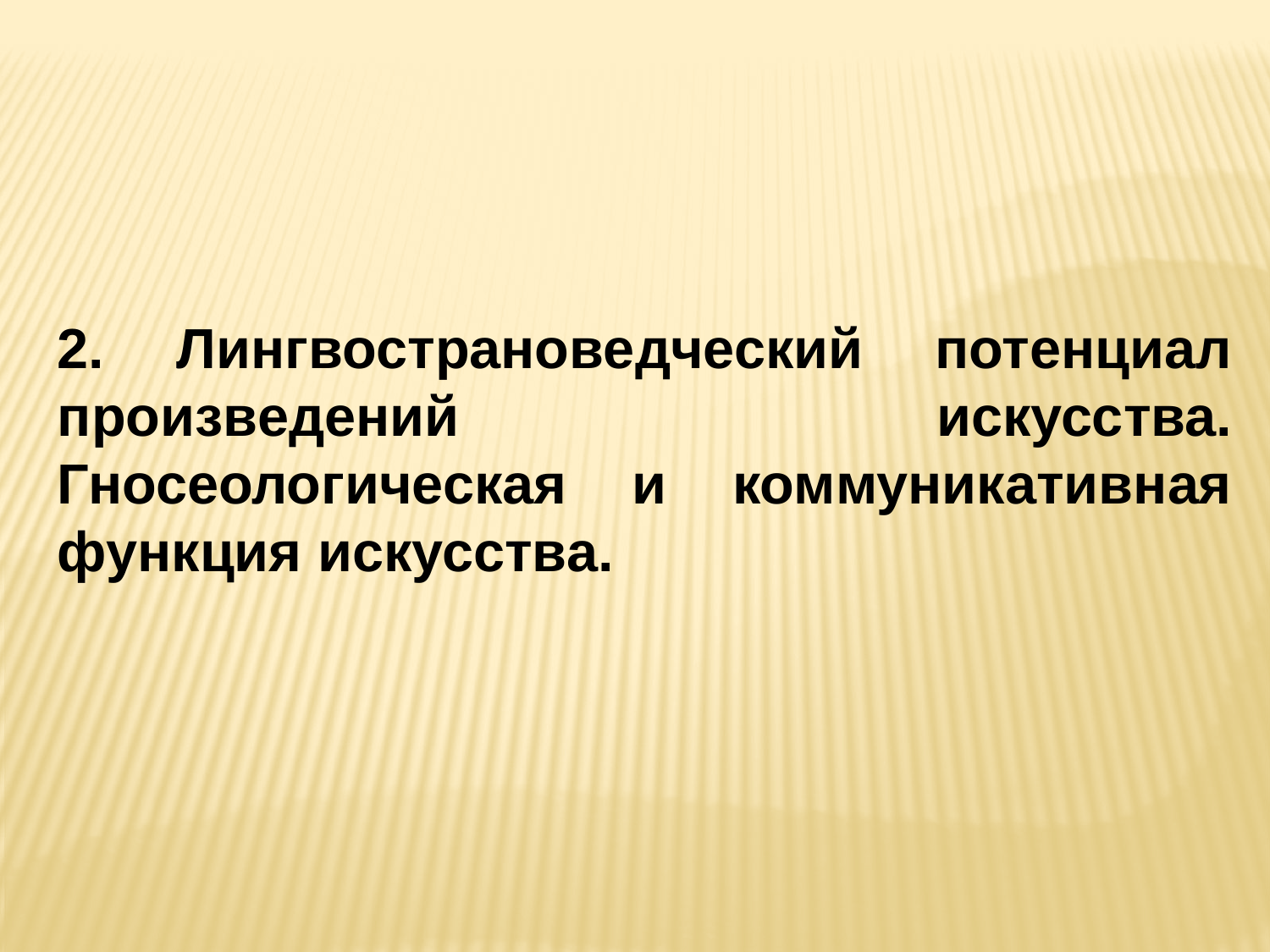

2. Лингвострановедческий потенциал произведений искусства. Гносеологическая и коммуникативная функция искусства.